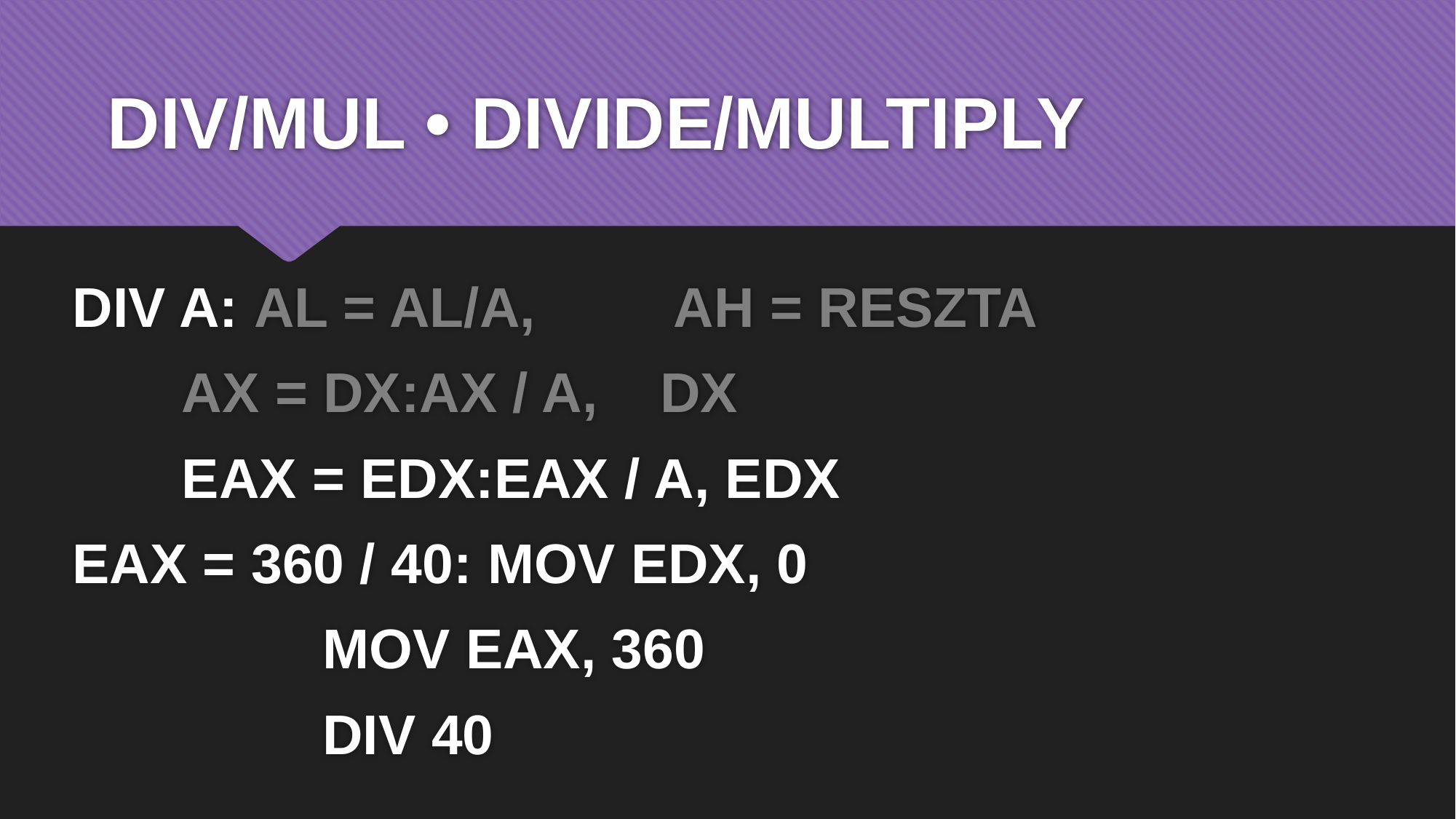

# DIV/MUL • DIVIDE/MULTIPLY
DIV A: AL = AL/A,         AH = RESZTA
       AX = DX:AX / A,    DX
       EAX = EDX:EAX / A, EDX
EAX = 360 / 40: MOV EDX, 0
                MOV EAX, 360
                DIV 40